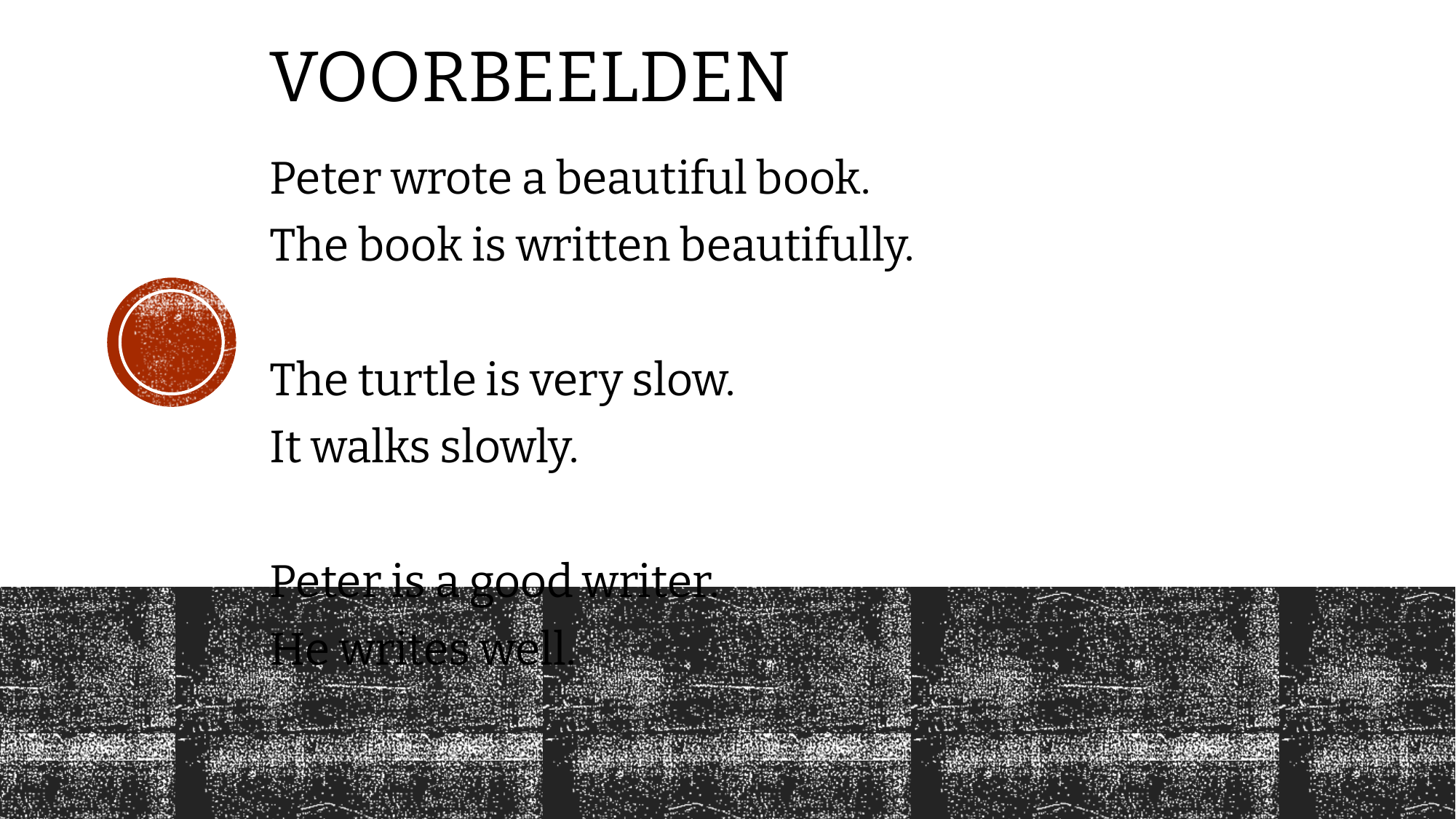

# Voorbeelden
Peter wrote a beautiful book.
The book is written beautifully.

The turtle is very slow.
It walks slowly.

Peter is a good writer.
He writes well.